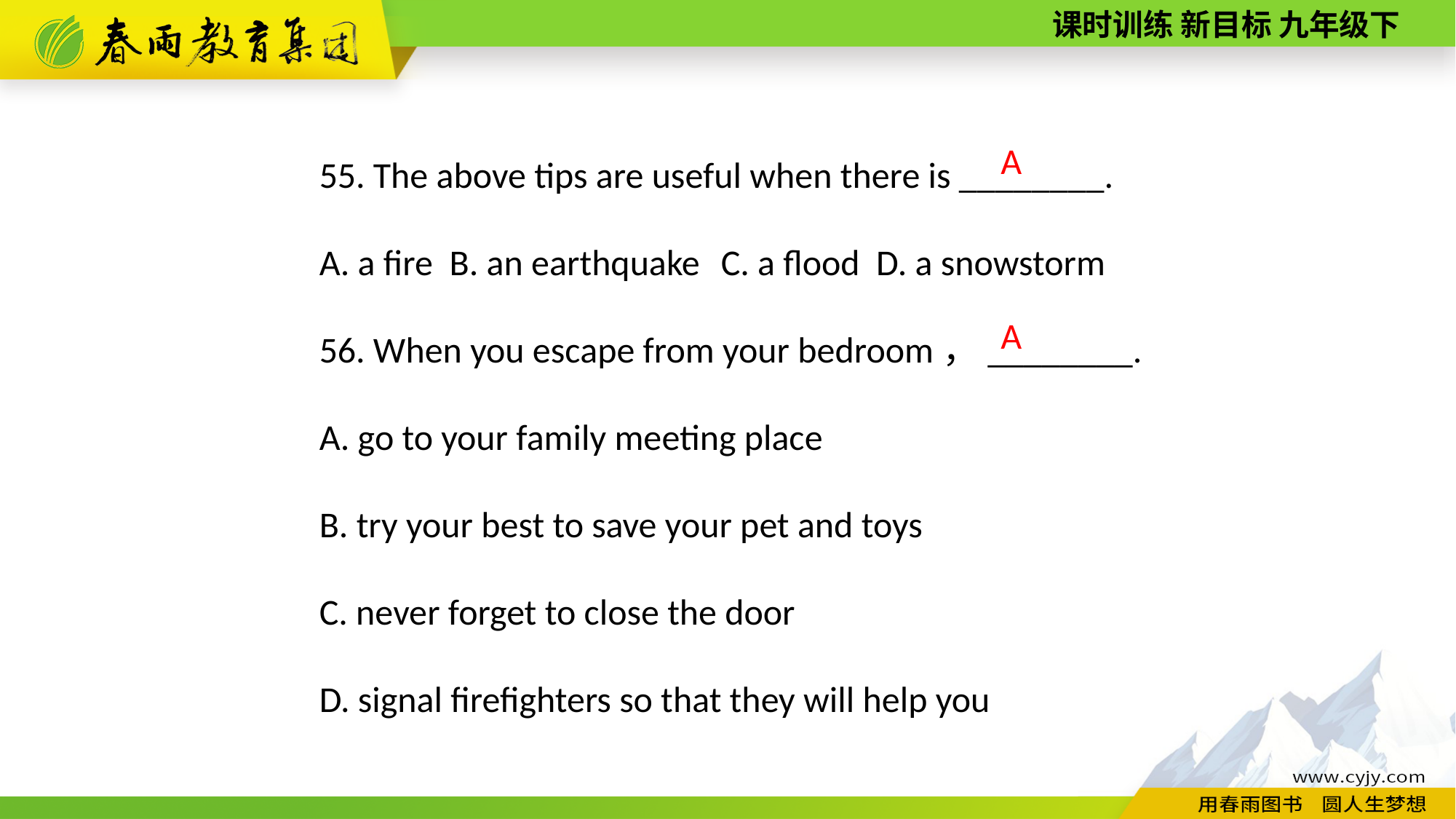

55. The above tips are useful when there is ________.
A. a fire  B. an earthquake   C. a flood  D. a snowstorm
56. When you escape from your bedroom，________.
A. go to your family meeting place
B. try your best to save your pet and toys
C. never forget to close the door
D. signal firefighters so that they will help you
A
A